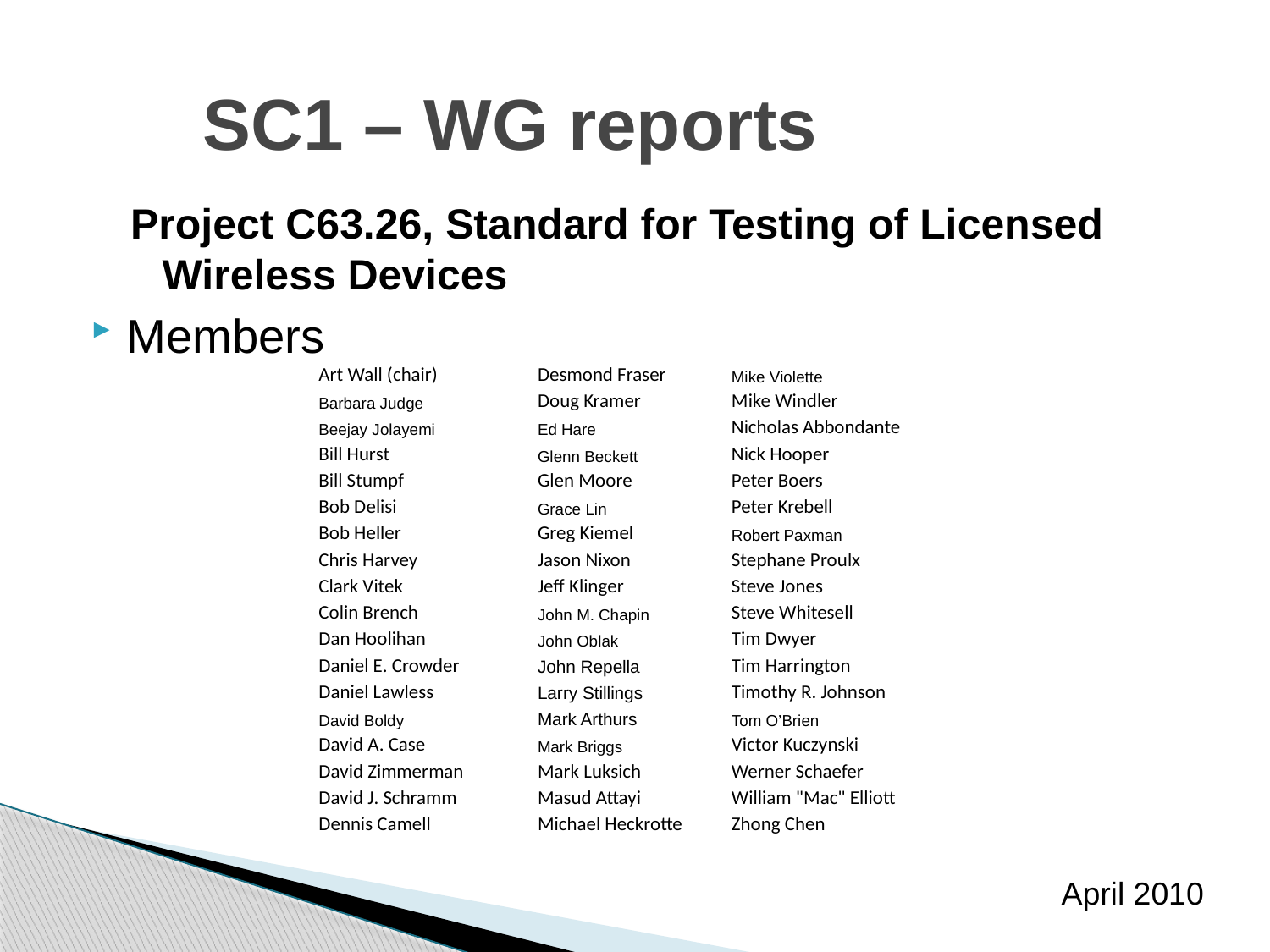

# SC1 – WG reports
Project C63.26, Standard for Testing of Licensed Wireless Devices
Members

| Art Wall (chair) | Desmond Fraser | Mike Violette |
| --- | --- | --- |
| Barbara Judge | Doug Kramer | Mike Windler |
| Beejay Jolayemi | Ed Hare | Nicholas Abbondante |
| Bill Hurst | Glenn Beckett | Nick Hooper |
| Bill Stumpf | Glen Moore | Peter Boers |
| Bob Delisi | Grace Lin | Peter Krebell |
| Bob Heller | Greg Kiemel | Robert Paxman |
| Chris Harvey | Jason Nixon | Stephane Proulx |
| Clark Vitek | Jeff Klinger | Steve Jones |
| Colin Brench | John M. Chapin | Steve Whitesell |
| Dan Hoolihan | John Oblak | Tim Dwyer |
| Daniel E. Crowder | John Repella | Tim Harrington |
| Daniel Lawless | Larry Stillings | Timothy R. Johnson |
| David Boldy | Mark Arthurs | Tom O’Brien |
| David A. Case | Mark Briggs | Victor Kuczynski |
| David Zimmerman | Mark Luksich | Werner Schaefer |
| David J. Schramm | Masud Attayi | William "Mac" Elliott |
| Dennis Camell | Michael Heckrotte | Zhong Chen |
April 2010